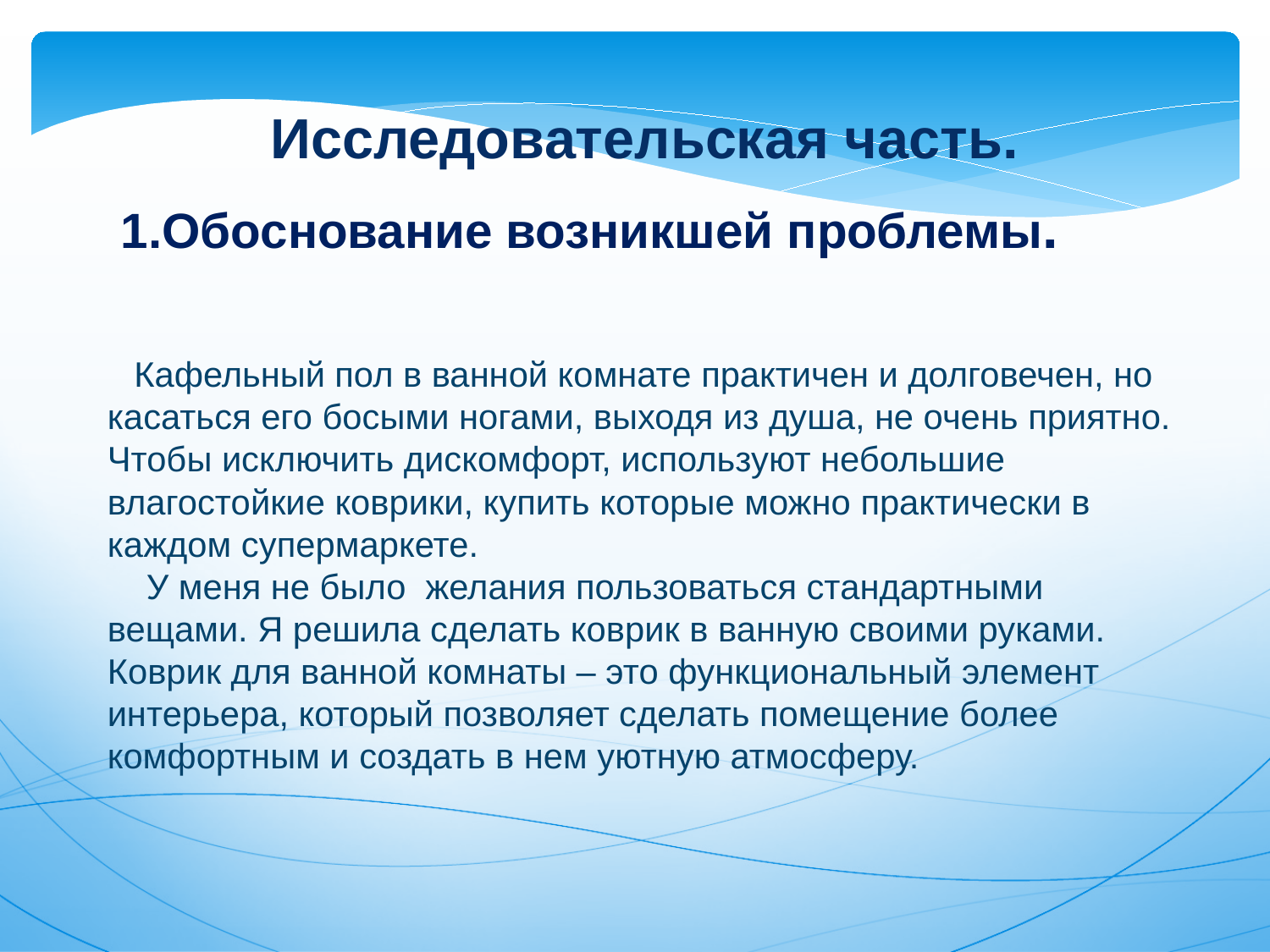

Исследовательская часть.
Обоснование возникшей проблемы.
   Кафельный пол в ванной комнате практичен и долговечен, но касаться его босыми ногами, выходя из душа, не очень приятно. Чтобы исключить дискомфорт, используют небольшие влагостойкие коврики, купить которые можно практически в каждом супермаркете.
    У меня не было  желания пользоваться стандартными вещами. Я решила сделать коврик в ванную своими руками.
Коврик для ванной комнаты – это функциональный элемент интерьера, который позволяет сделать помещение более комфортным и создать в нем уютную атмосферу.